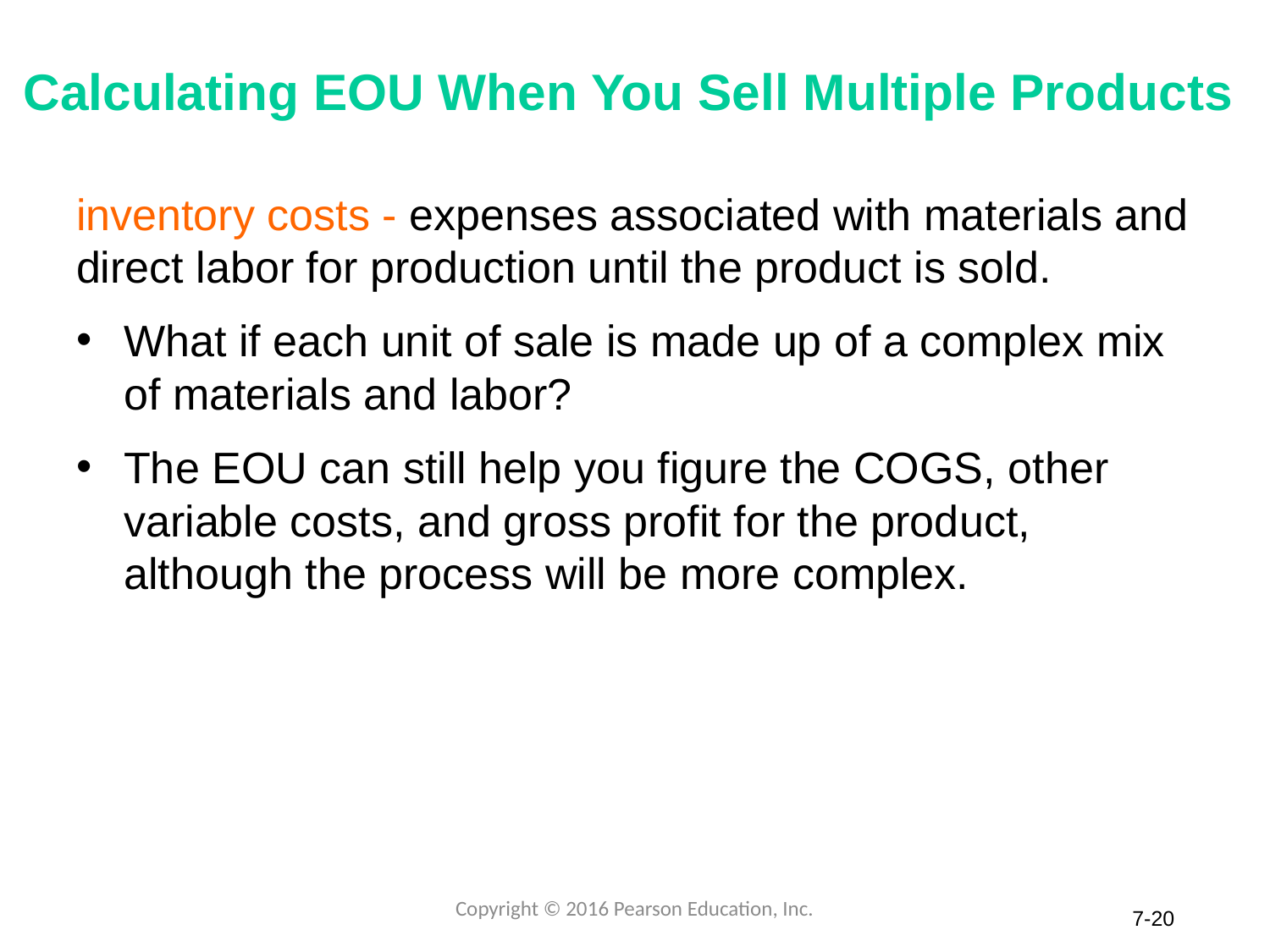

# Calculating EOU When You Sell Multiple Products
inventory costs - expenses associated with materials and direct labor for production until the product is sold.

What if each unit of sale is made up of a complex mix of materials and labor?

The EOU can still help you figure the COGS, other variable costs, and gross profit for the product, although the process will be more complex.

Copyright © 2016 Pearson Education, Inc.